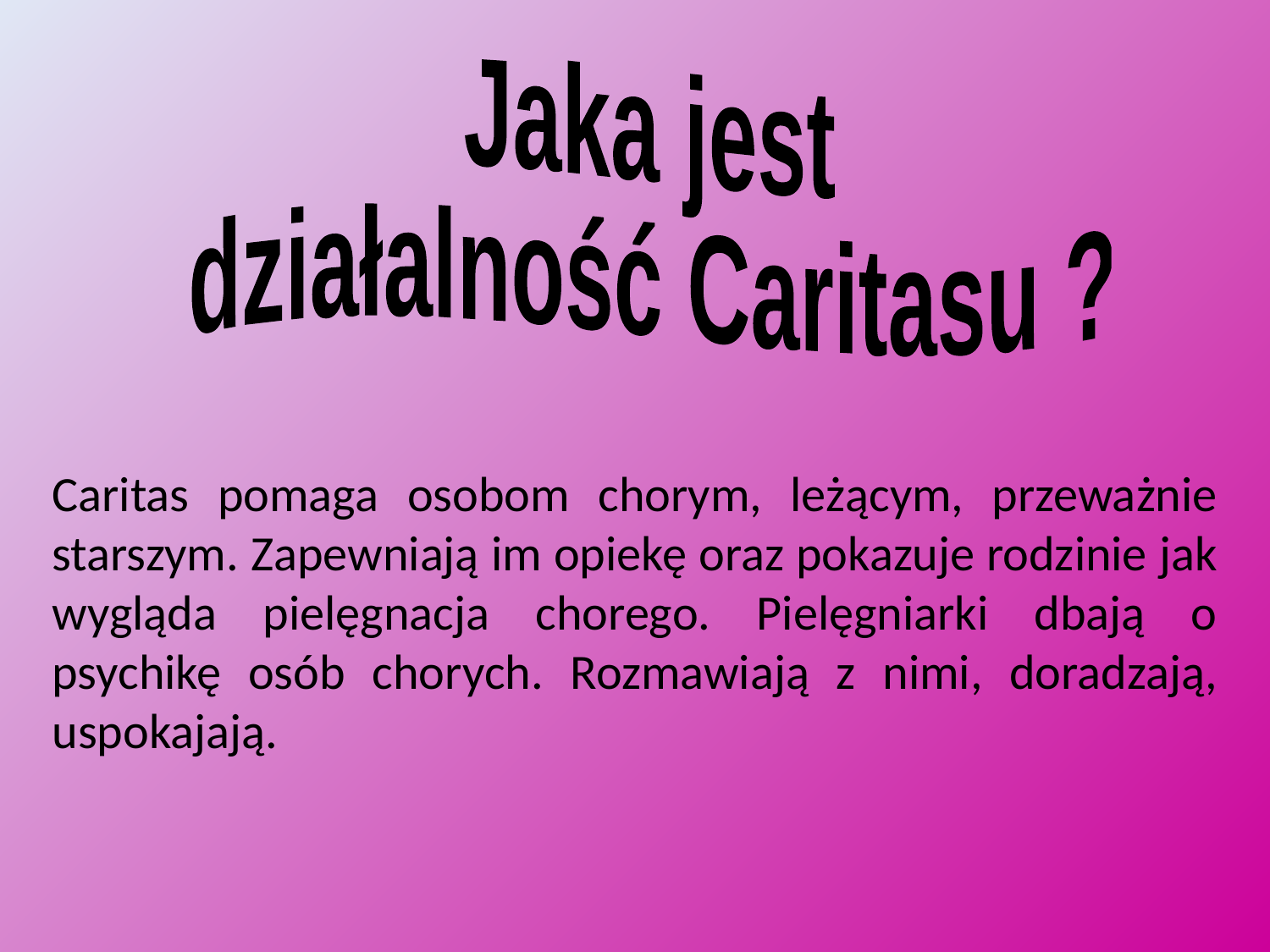

Jaka jest
działalność Caritasu ?
Caritas pomaga osobom chorym, leżącym, przeważnie starszym. Zapewniają im opiekę oraz pokazuje rodzinie jak wygląda pielęgnacja chorego. Pielęgniarki dbają o psychikę osób chorych. Rozmawiają z nimi, doradzają, uspokajają.